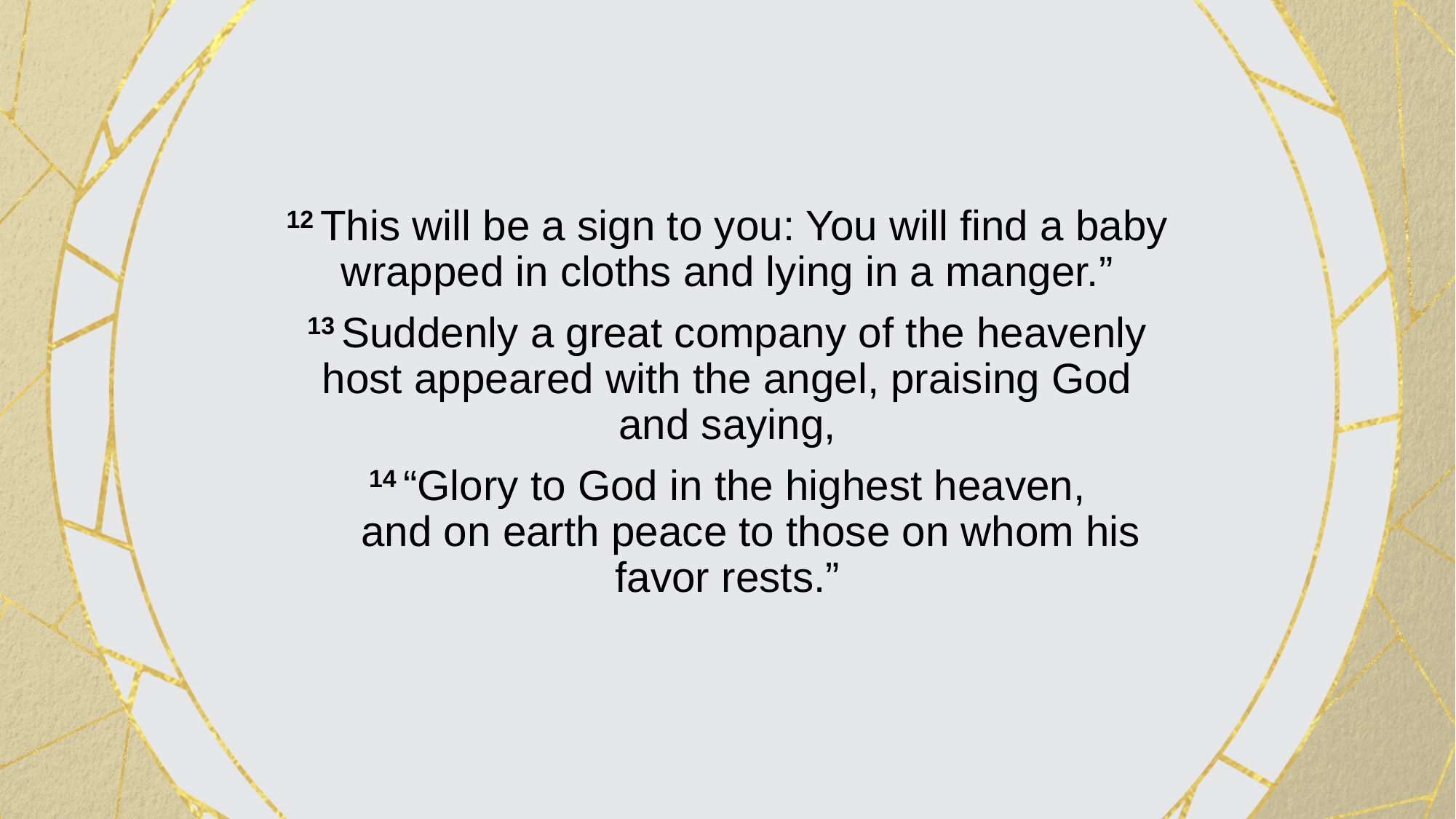

12 This will be a sign to you: You will find a baby wrapped in cloths and lying in a manger.”
13 Suddenly a great company of the heavenly host appeared with the angel, praising God and saying,
14 “Glory to God in the highest heaven,
    and on earth peace to those on whom his favor rests.”